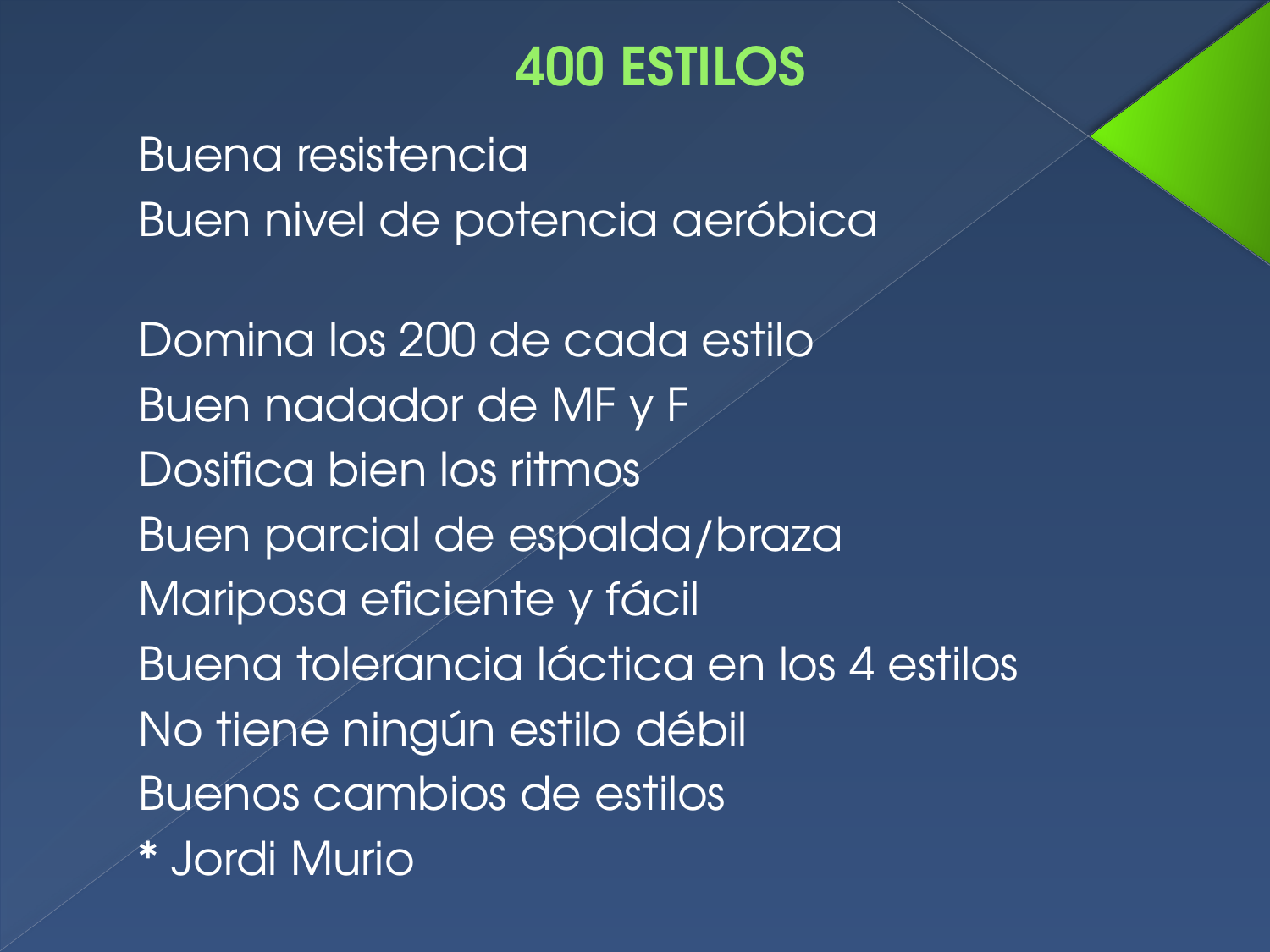

# 400 ESTILOS
Buena resistencia
Buen nivel de potencia aeróbica
Domina los 200 de cada estilo
Buen nadador de MF y F
Dosifica bien los ritmos
Buen parcial de espalda/braza
Mariposa eficiente y fácil
Buena tolerancia láctica en los 4 estilos
No tiene ningún estilo débil
Buenos cambios de estilos
* Jordi Murio